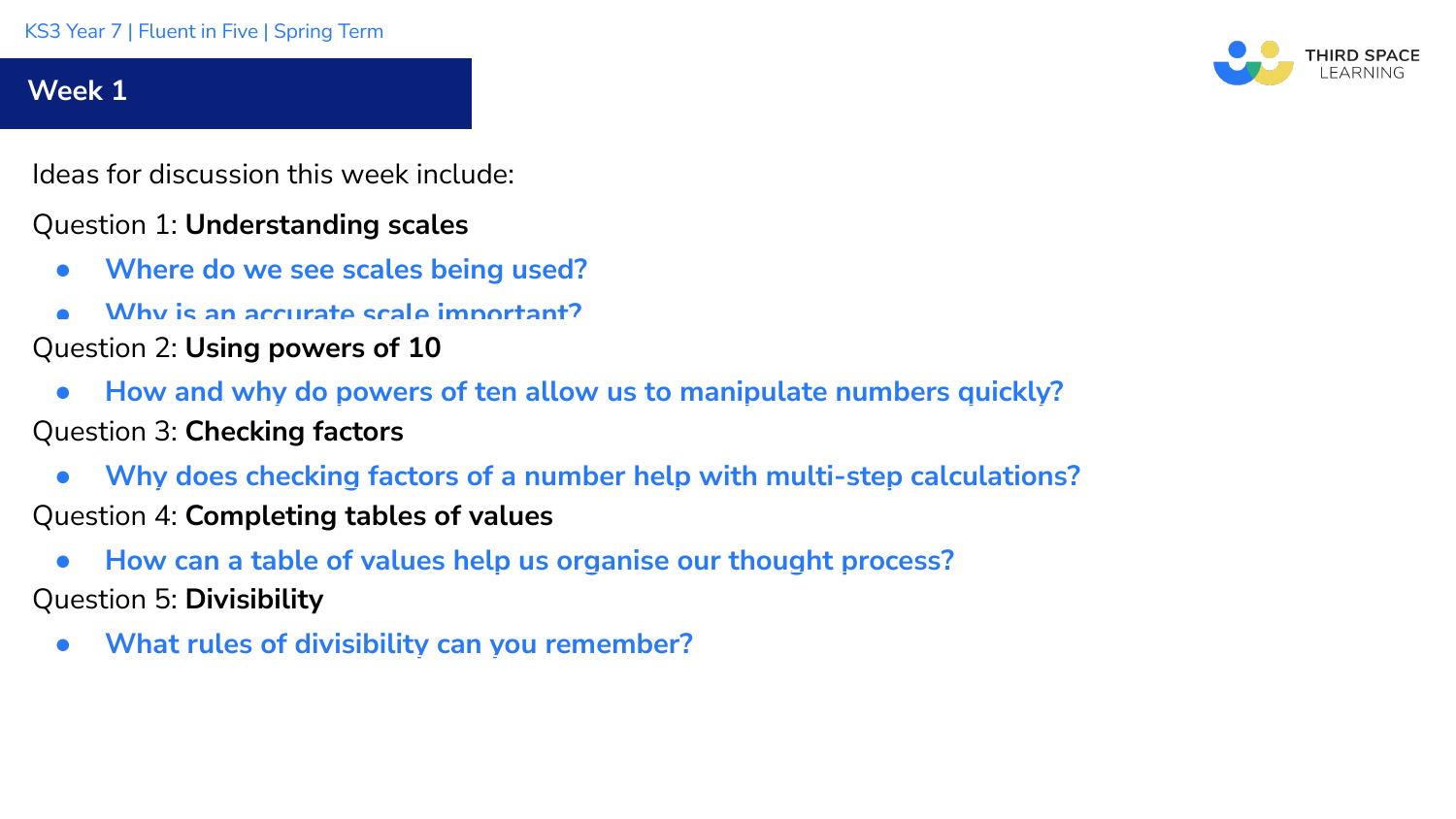

Week 1
| Ideas for discussion this week include: |
| --- |
| Question 1: Understanding scales Where do we see scales being used? Why is an accurate scale important? |
| Question 2: Using powers of 10 How and why do powers of ten allow us to manipulate numbers quickly? |
| Question 3: Checking factors Why does checking factors of a number help with multi-step calculations? |
| Question 4: Completing tables of values How can a table of values help us organise our thought process? |
| Question 5: Divisibility What rules of divisibility can you remember? |